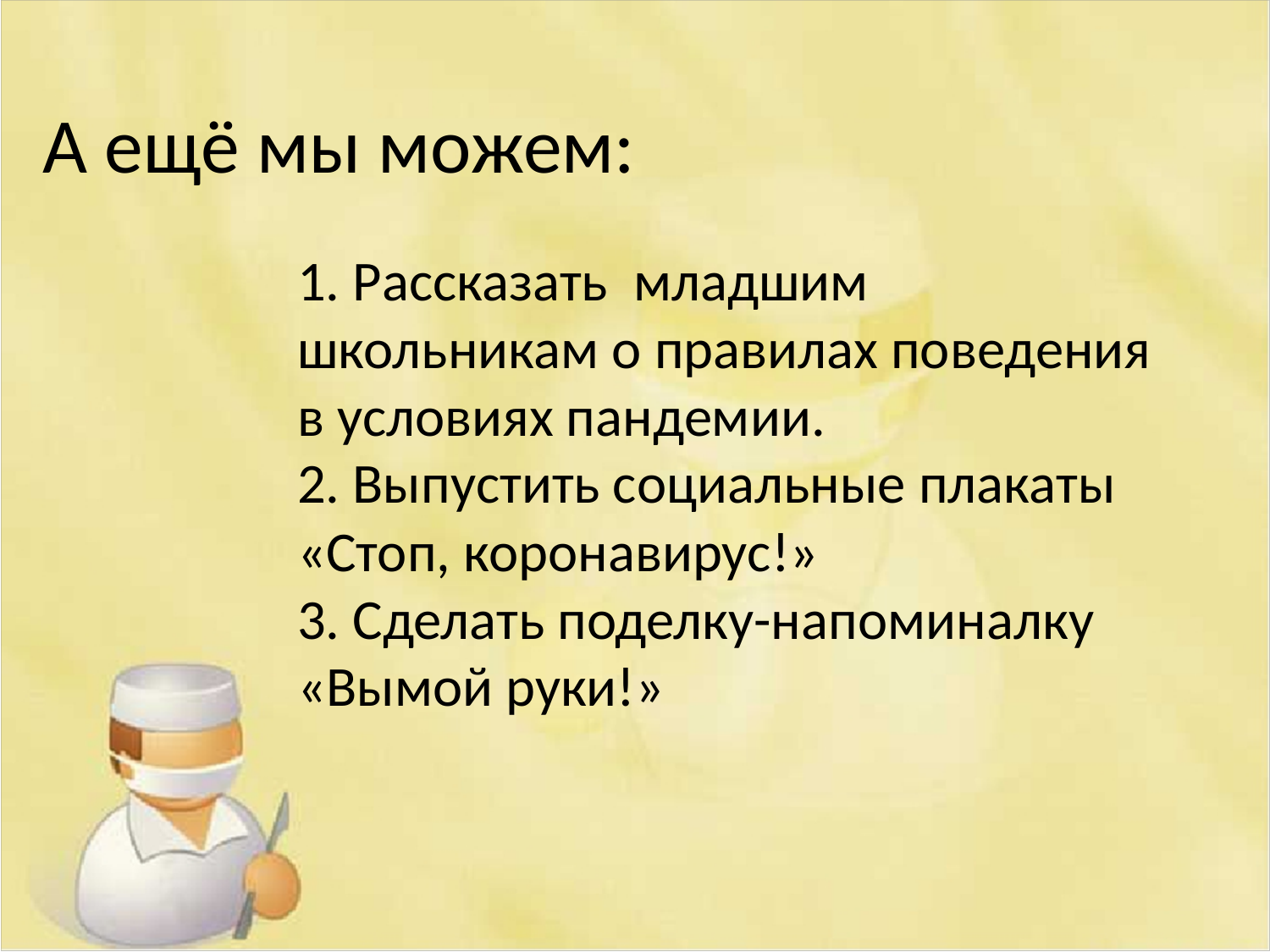

А ещё мы можем:
1. Рассказать  младшим школьникам о правилах поведения в условиях пандемии.
2. Выпустить социальные плакаты «Стоп, коронавирус!»
3. Сделать поделку-напоминалку «Вымой руки!»